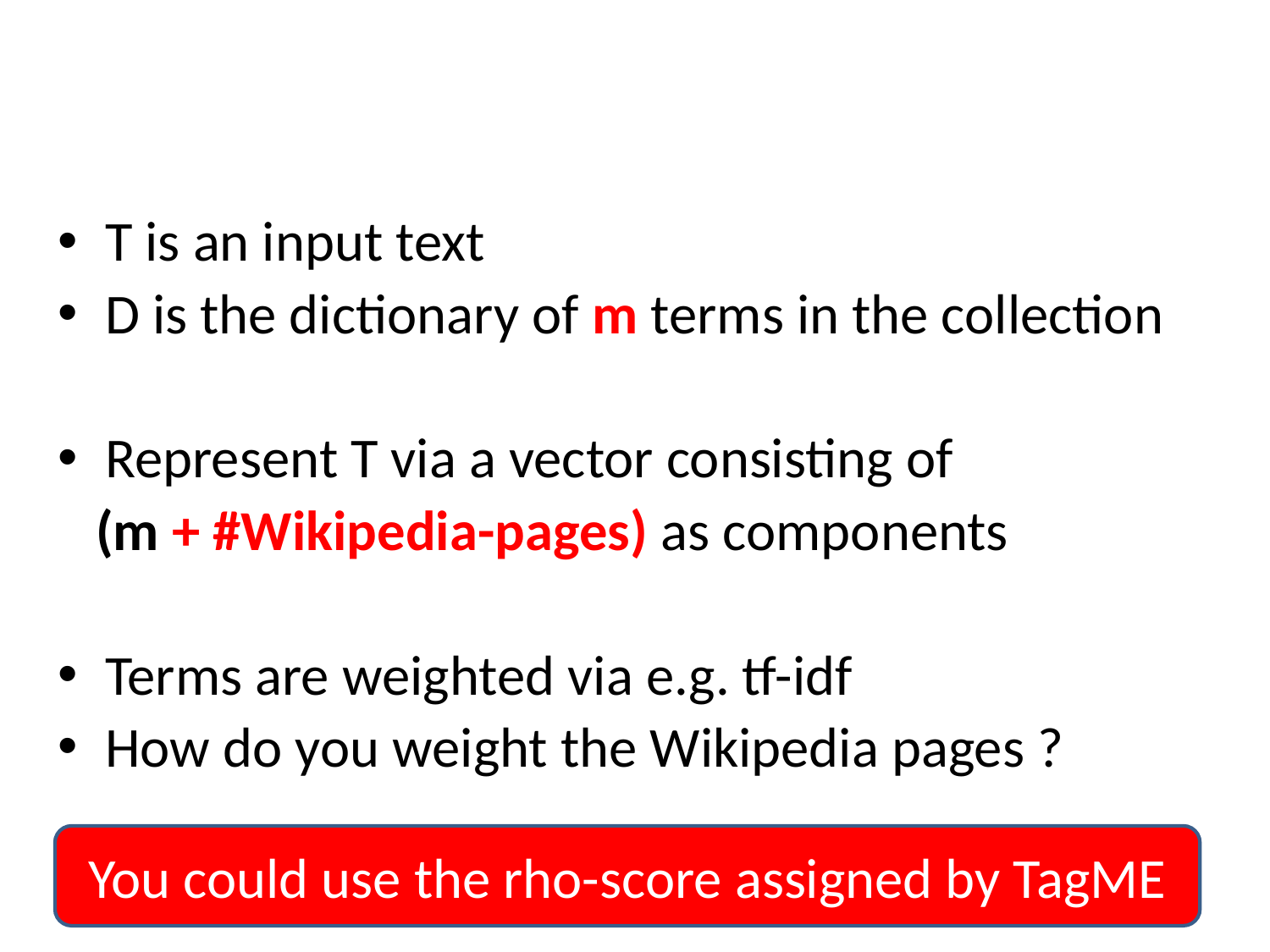

# #4: Topic expansion
T is an input text
D is the dictionary of m terms in the collection

Represent T via a vector consisting of
   (m + #Wikipedia-pages) as components

Terms are weighted via e.g. tf-idf
How do you weight the Wikipedia pages ?

You could use the rho-score assigned by TagME